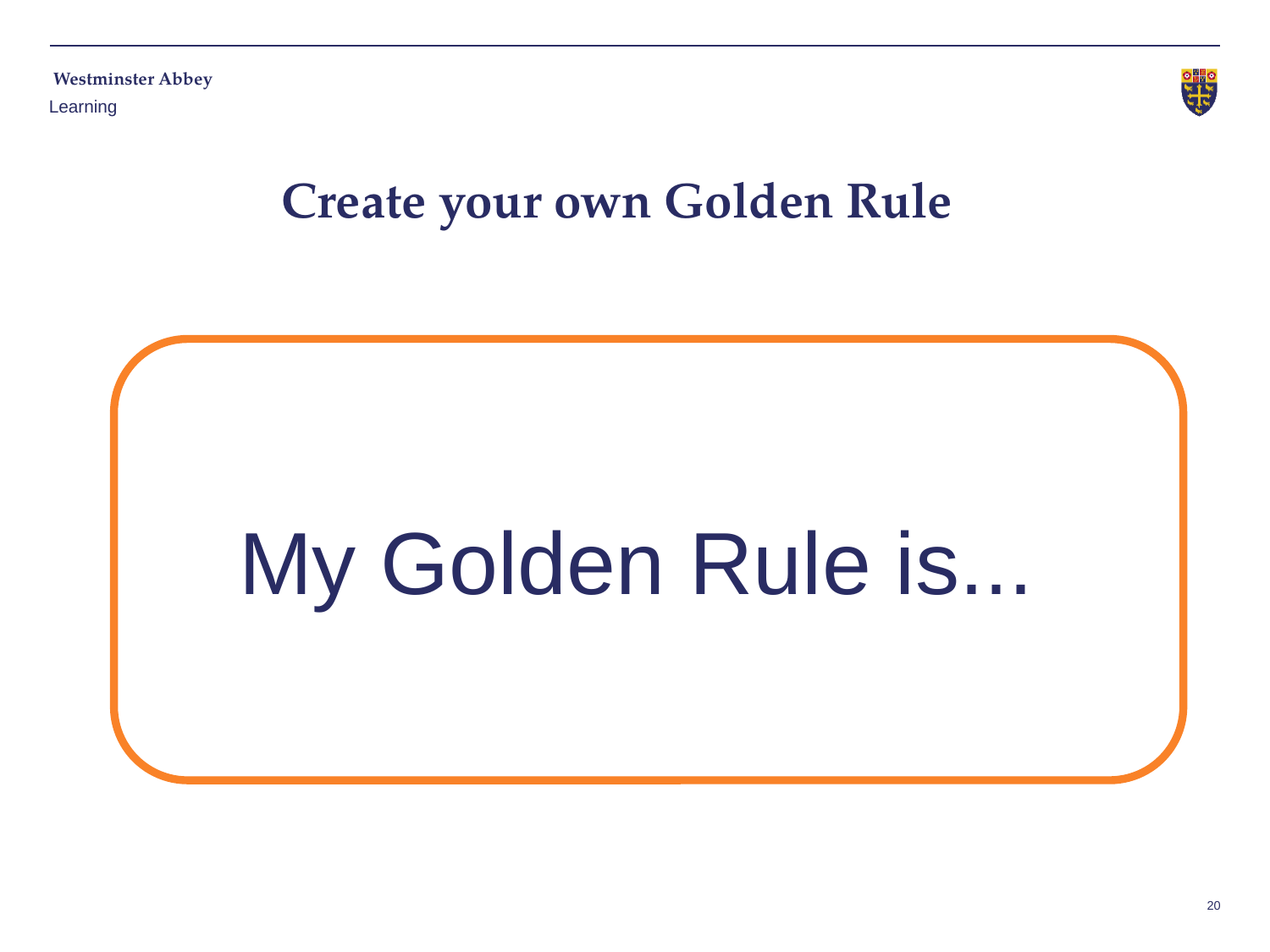

Learning
# Create your own Golden Rule
My Golden Rule is...
20